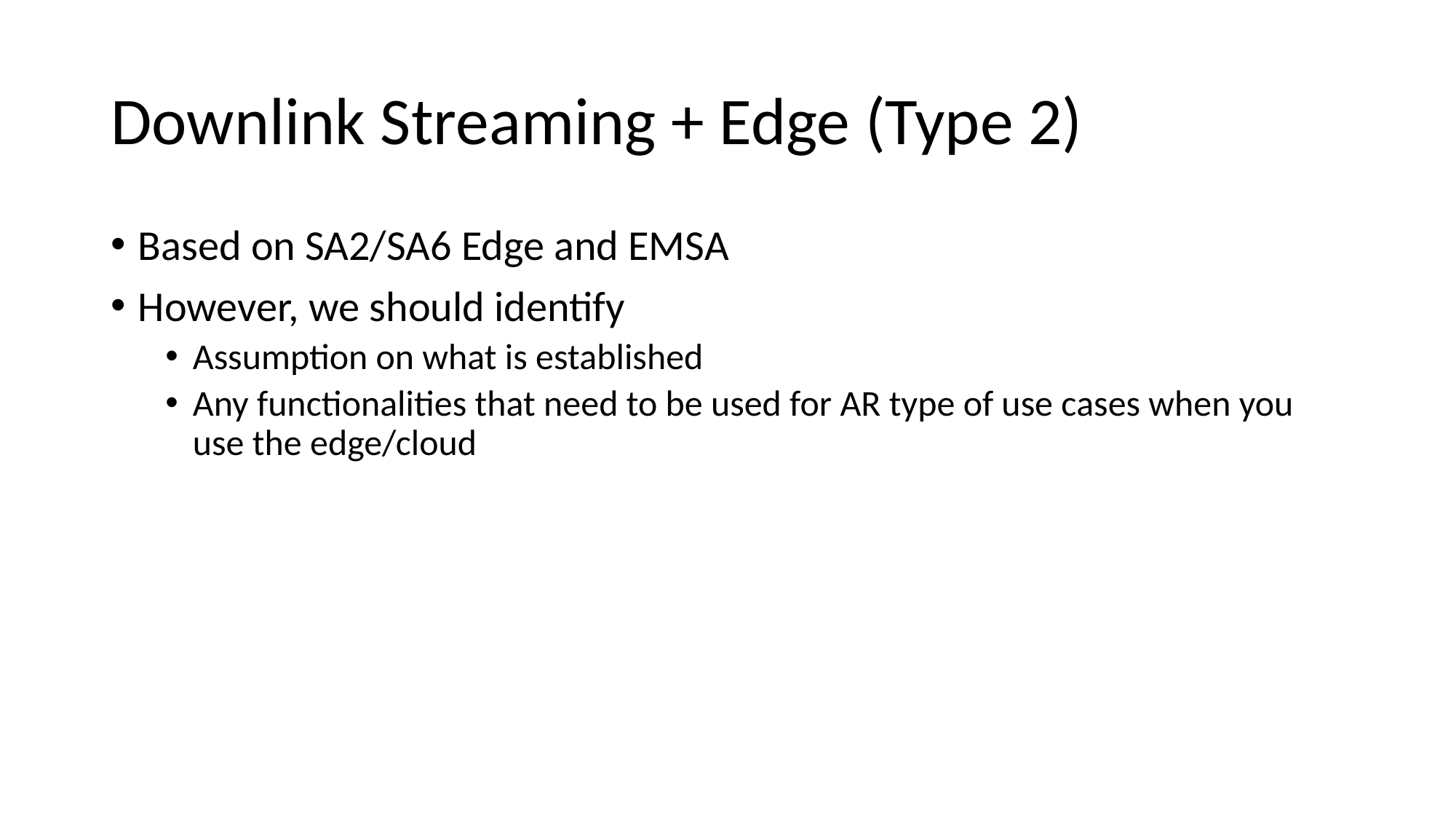

# Downlink Streaming + Edge (Type 2)
Based on SA2/SA6 Edge and EMSA
However, we should identify
Assumption on what is established
Any functionalities that need to be used for AR type of use cases when you use the edge/cloud